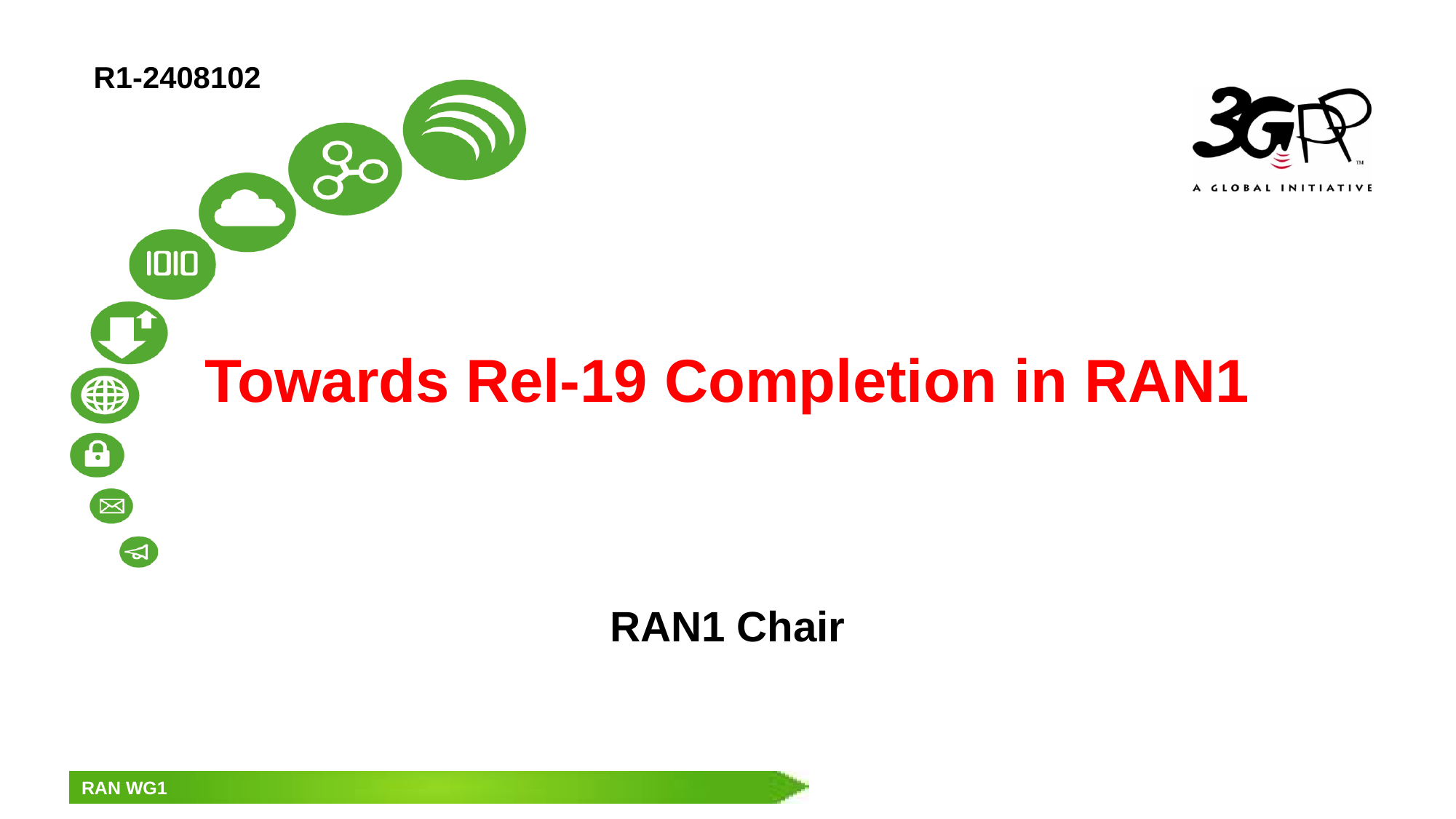

R1-2408102
# Towards Rel-19 Completion in RAN1
RAN1 Chair